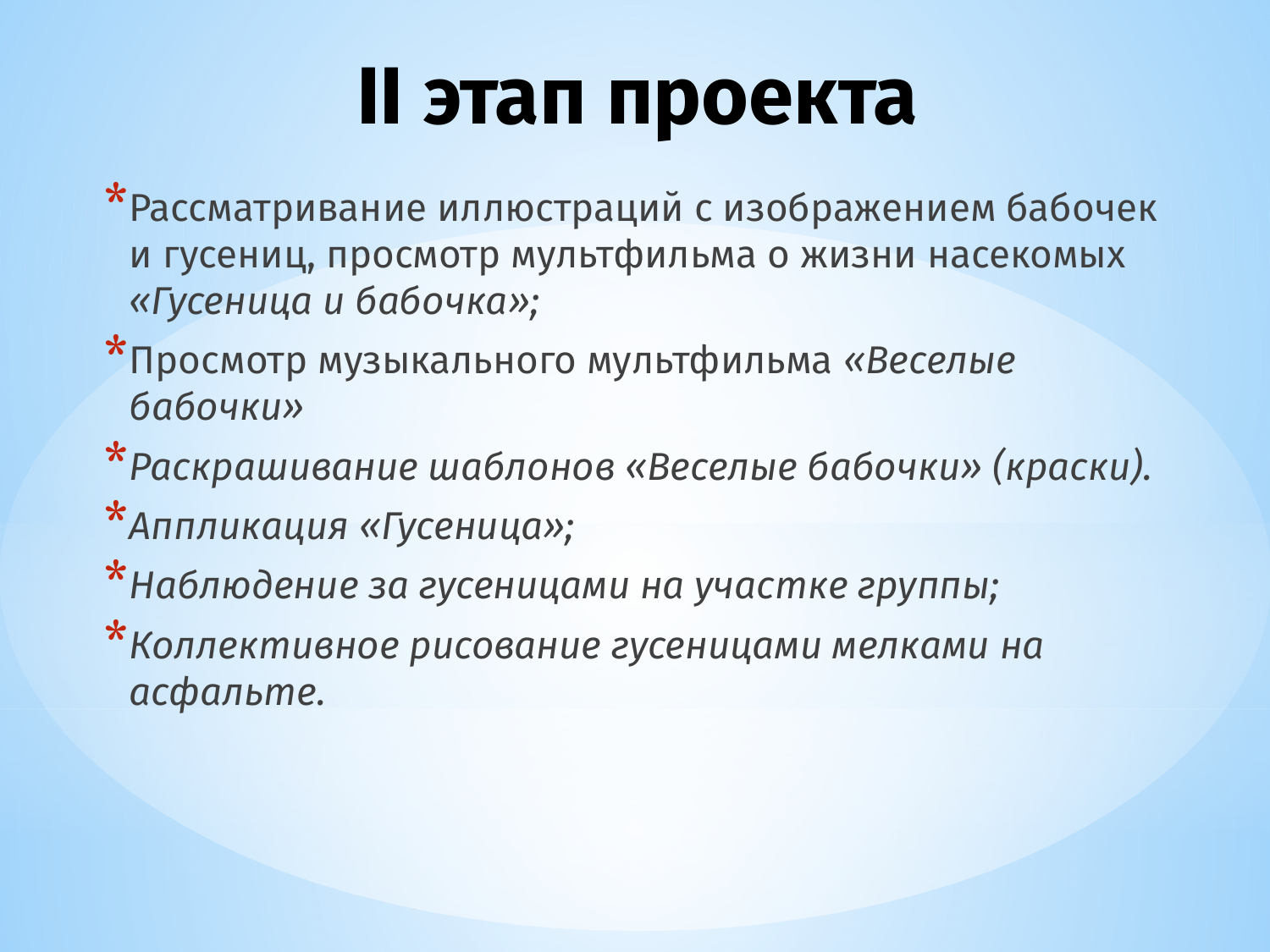

# II этап проекта
Рассматривание иллюстраций с изображением бабочек и гусениц, просмотр мультфильма о жизни насекомых «Гусеница и бабочка»;
Просмотр музыкального мультфильма «Веселые бабочки»
Раскрашивание шаблонов «Веселые бабочки» (краски).
Аппликация «Гусеница»;
Наблюдение за гусеницами на участке группы;
Коллективное рисование гусеницами мелками на асфальте.